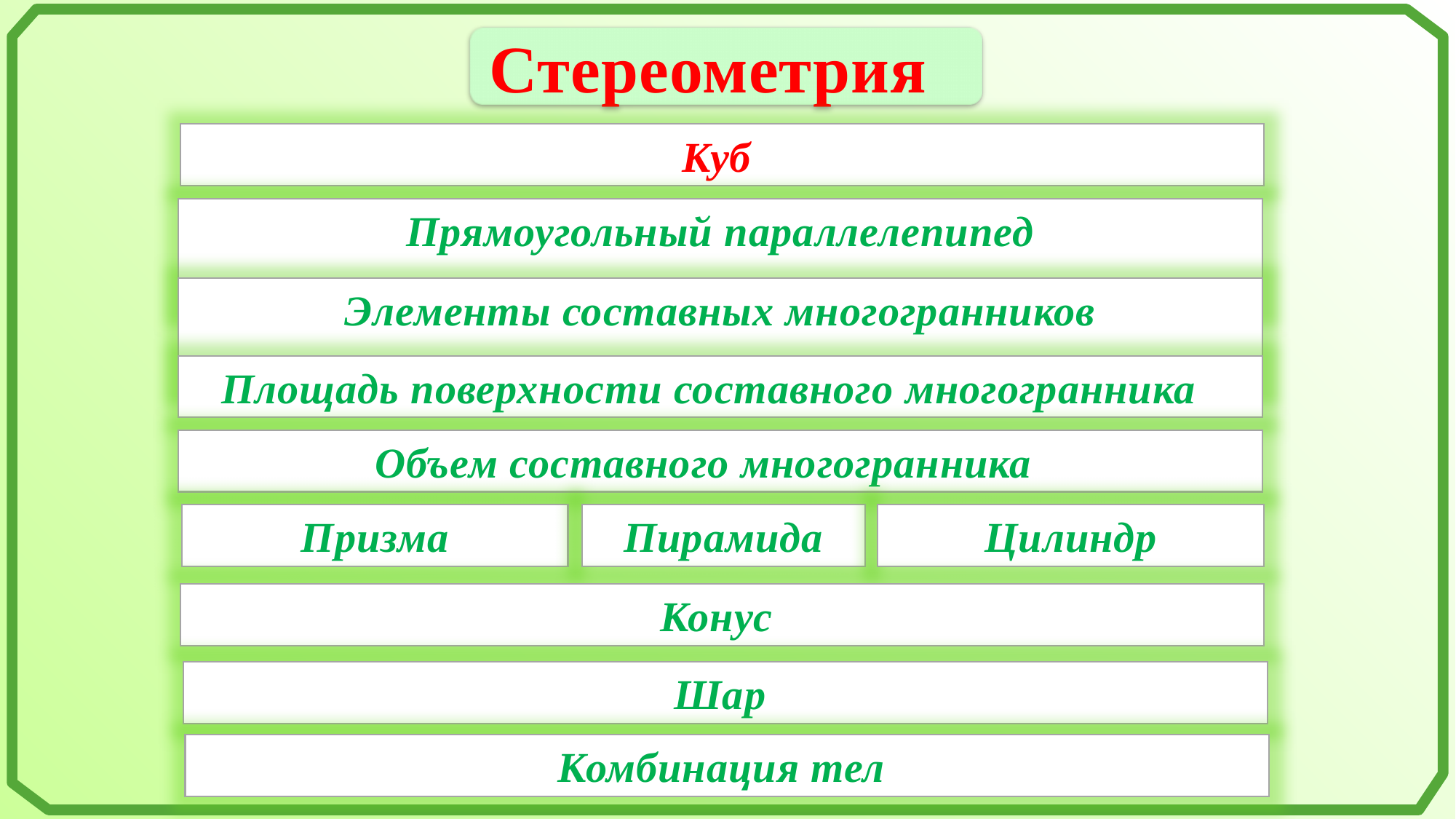

Стереометрия
Куб
Прямоугольный параллелепипед

Элементы составных многогранников

Площадь поверхности составного многогранника
Объем составного многогранника
Призма
Пирамида
Цилиндр
Конус
Шар
Комбинация тел